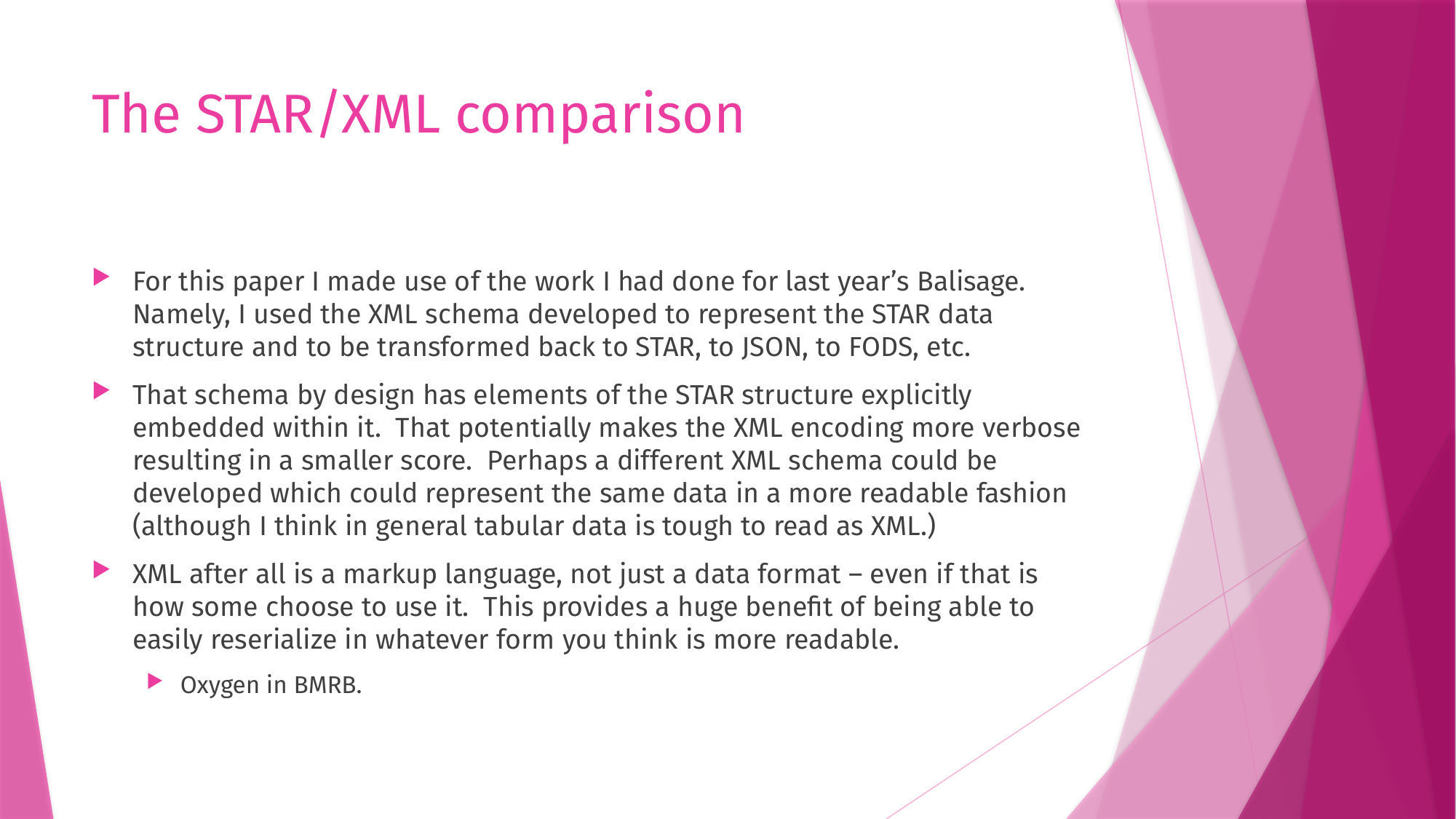

# The STAR/XML comparison
For this paper I made use of the work I had done for last year’s Balisage. Namely, I used the XML schema developed to represent the STAR data structure and to be transformed back to STAR, to JSON, to FODS, etc.
That schema by design has elements of the STAR structure explicitly embedded within it.  That potentially makes the XML encoding more verbose resulting in a smaller score.  Perhaps a different XML schema could be developed which could represent the same data in a more readable fashion (although I think in general tabular data is tough to read as XML.)
XML after all is a markup language, not just a data format – even if that is how some choose to use it.  This provides a huge benefit of being able to easily reserialize in whatever form you think is more readable.
Oxygen in BMRB.